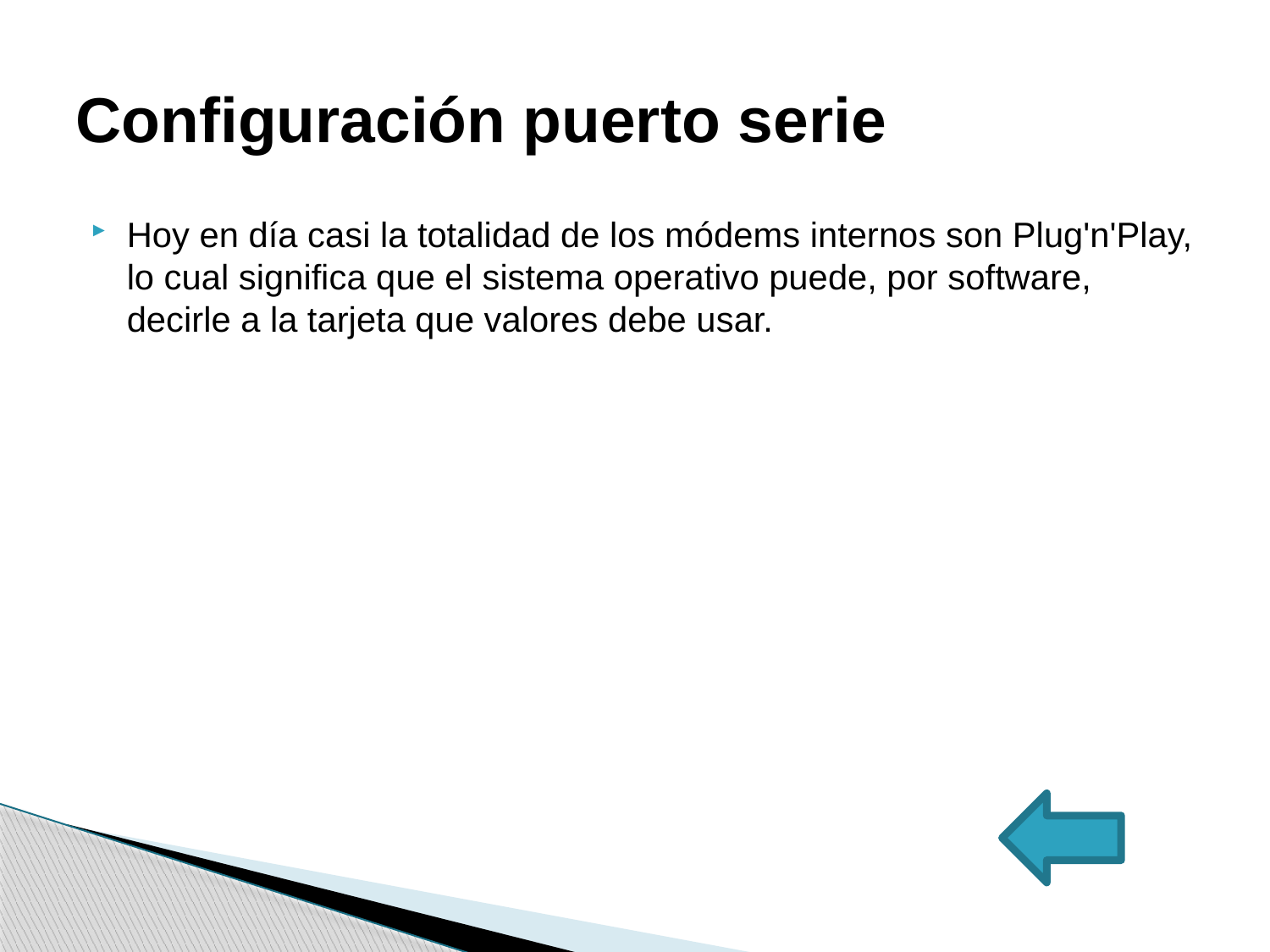

# Configuración puerto serie
Hoy en día casi la totalidad de los módems internos son Plug'n'Play, lo cual significa que el sistema operativo puede, por software, decirle a la tarjeta que valores debe usar.